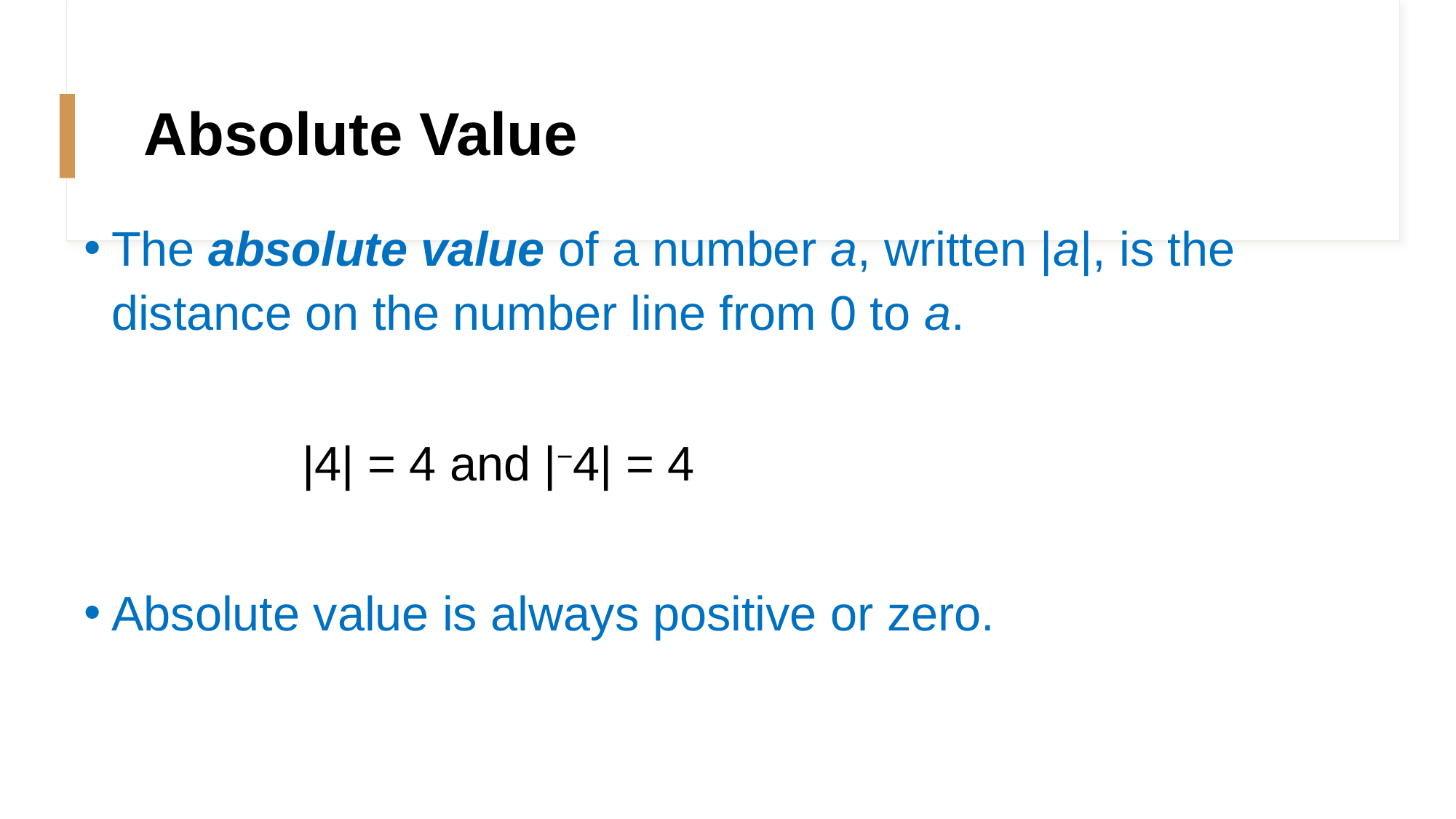

# Absolute Value
The absolute value of a number a, written |a|, is the distance on the number line from 0 to a.

		|4| = 4 and |−4| = 4

Absolute value is always positive or zero.